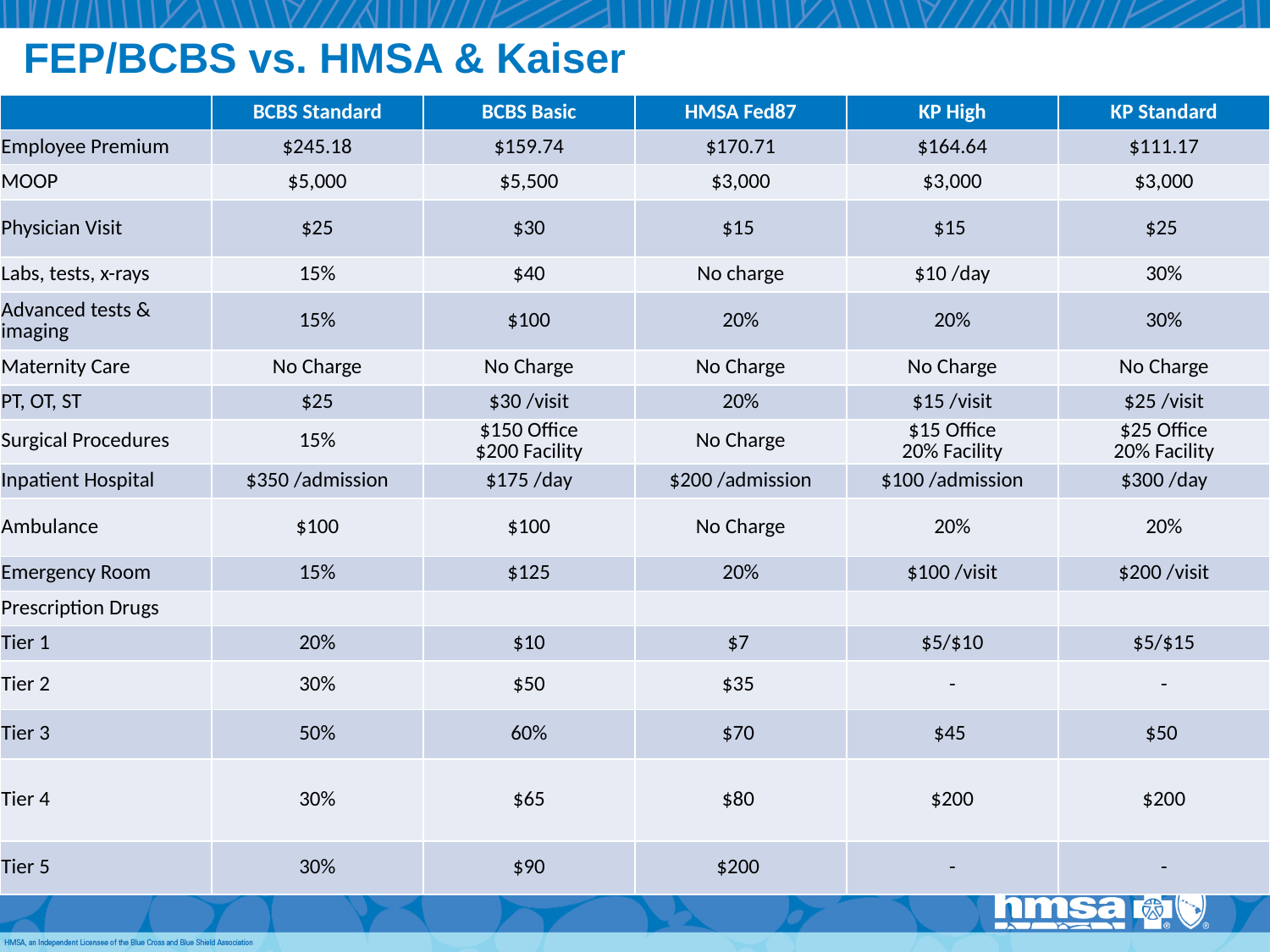

# FEP/BCBS vs. HMSA & Kaiser
|  | BCBS Standard | BCBS Basic | HMSA Fed87 | KP High | KP Standard |
| --- | --- | --- | --- | --- | --- |
| Employee Premium | $245.18 | $159.74 | $170.71 | $164.64 | $111.17 |
| MOOP | $5,000 | $5,500 | $3,000 | $3,000 | $3,000 |
| Physician Visit | $25 | $30 | $15 | $15 | $25 |
| Labs, tests, x-rays | 15% | $40 | No charge | $10 /day | 30% |
| Advanced tests & imaging | 15% | $100 | 20% | 20% | 30% |
| Maternity Care | No Charge | No Charge | No Charge | No Charge | No Charge |
| PT, OT, ST | $25 | $30 /visit | 20% | $15 /visit | $25 /visit |
| Surgical Procedures | 15% | $150 Office $200 Facility | No Charge | $15 Office 20% Facility | $25 Office 20% Facility |
| Inpatient Hospital | $350 /admission | $175 /day | $200 /admission | $100 /admission | $300 /day |
| Ambulance | $100 | $100 | No Charge | 20% | 20% |
| Emergency Room | 15% | $125 | 20% | $100 /visit | $200 /visit |
| Prescription Drugs |  |  |  |  |  |
| Tier 1 | 20% | $10 | $7 | $5/$10 | $5/$15 |
| Tier 2 | 30% | $50 | $35 | - | - |
| Tier 3 | 50% | 60% | $70 | $45 | $50 |
| Tier 4 | 30% | $65 | $80 | $200 | $200 |
| Tier 5 | 30% | $90 | $200 | - | - |